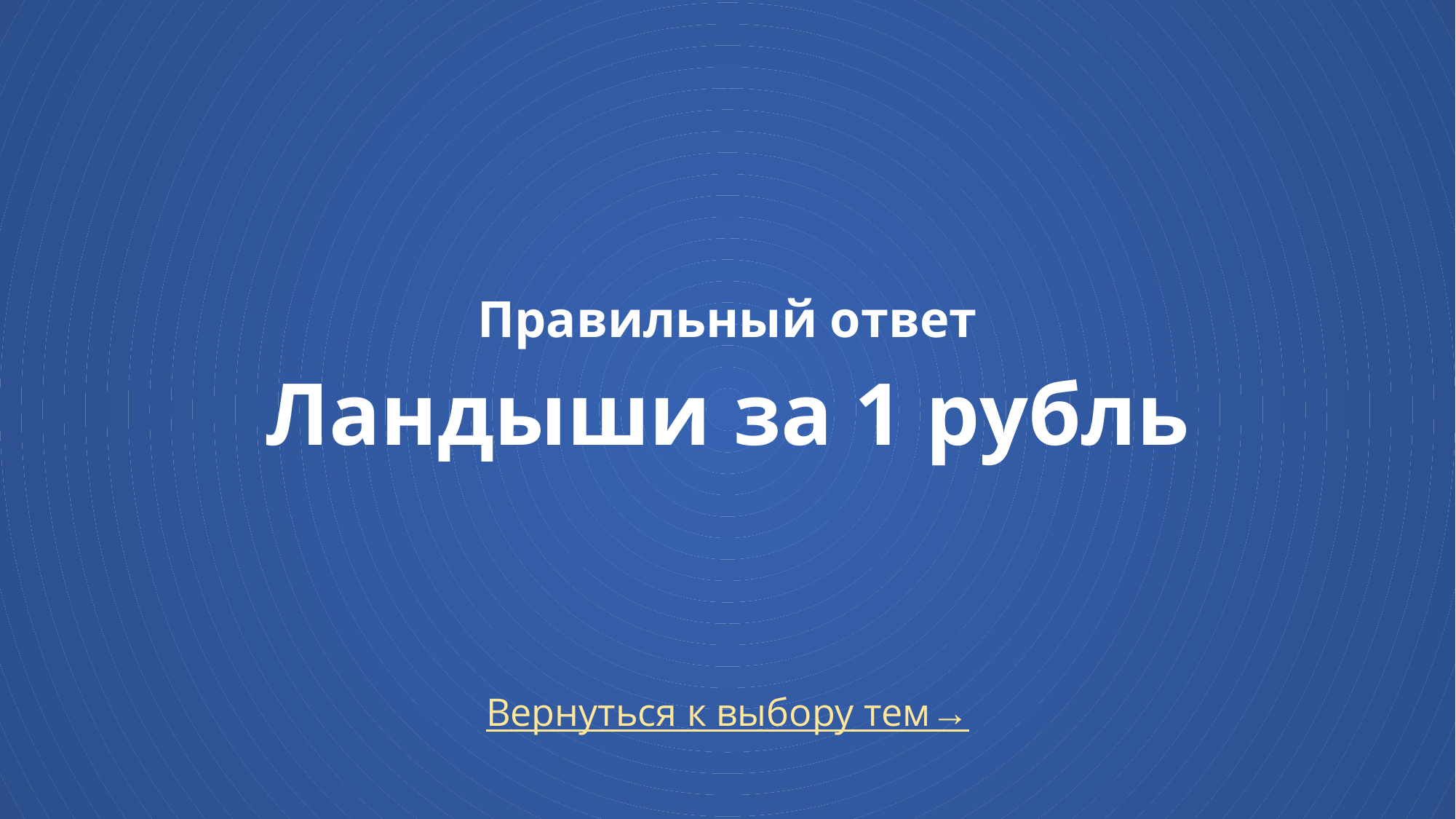

# Правильный ответ Ландыши за 1 рубль
Вернуться к выбору тем→